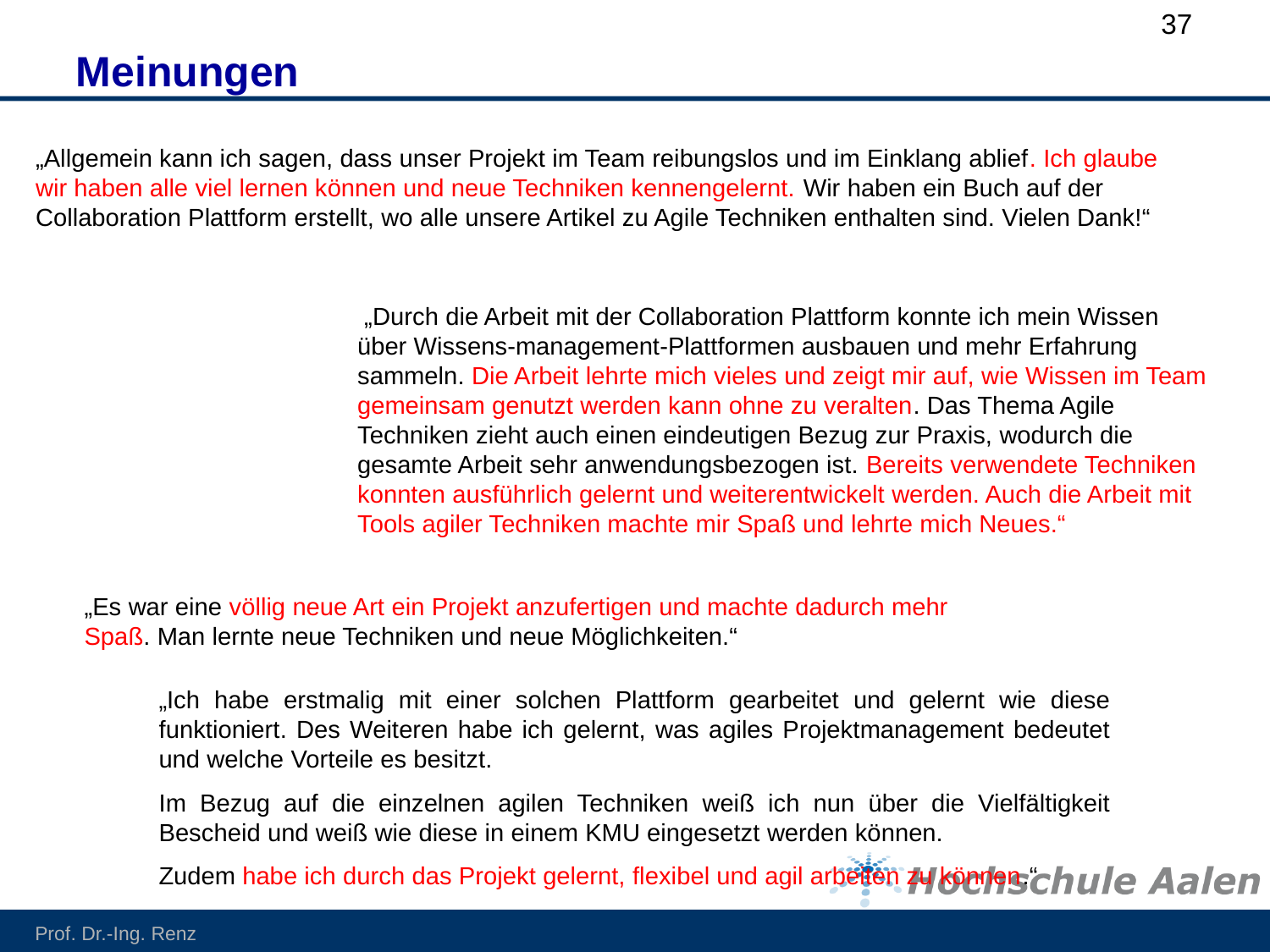

# Meinungen
„Allgemein kann ich sagen, dass unser Projekt im Team reibungslos und im Einklang ablief. Ich glaube wir haben alle viel lernen können und neue Techniken kennengelernt. Wir haben ein Buch auf der Collaboration Plattform erstellt, wo alle unsere Artikel zu Agile Techniken enthalten sind. Vielen Dank!“
 „Durch die Arbeit mit der Collaboration Plattform konnte ich mein Wissen über Wissens-management-Plattformen ausbauen und mehr Erfahrung sammeln. Die Arbeit lehrte mich vieles und zeigt mir auf, wie Wissen im Team gemeinsam genutzt werden kann ohne zu veralten. Das Thema Agile Techniken zieht auch einen eindeutigen Bezug zur Praxis, wodurch die gesamte Arbeit sehr anwendungsbezogen ist. Bereits verwendete Techniken konnten ausführlich gelernt und weiterentwickelt werden. Auch die Arbeit mit Tools agiler Techniken machte mir Spaß und lehrte mich Neues.“
„Es war eine völlig neue Art ein Projekt anzufertigen und machte dadurch mehr Spaß. Man lernte neue Techniken und neue Möglichkeiten.“
„Ich habe erstmalig mit einer solchen Plattform gearbeitet und gelernt wie diese funktioniert. Des Weiteren habe ich gelernt, was agiles Projektmanagement bedeutet und welche Vorteile es besitzt.
Im Bezug auf die einzelnen agilen Techniken weiß ich nun über die Vielfältigkeit Bescheid und weiß wie diese in einem KMU eingesetzt werden können.
Zudem habe ich durch das Projekt gelernt, flexibel und agil arbeiten zu können.“
Prof. Dr.-Ing. Renz